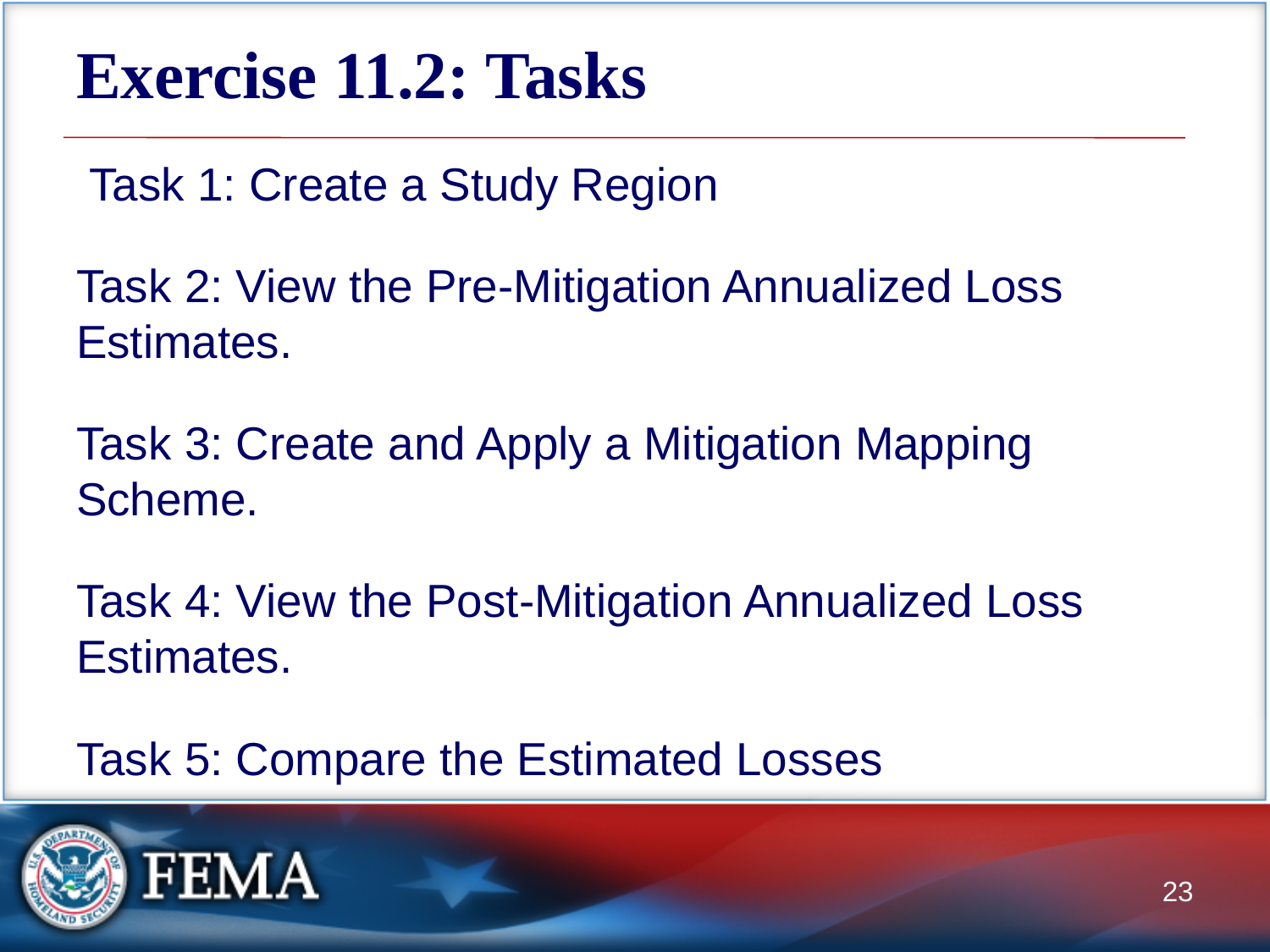

# Exercise 11.2: Tasks
 Task 1: Create a Study Region
Task 2: View the Pre-Mitigation Annualized Loss Estimates.
Task 3: Create and Apply a Mitigation Mapping Scheme.
Task 4: View the Post-Mitigation Annualized Loss Estimates.
Task 5: Compare the Estimated Losses
23